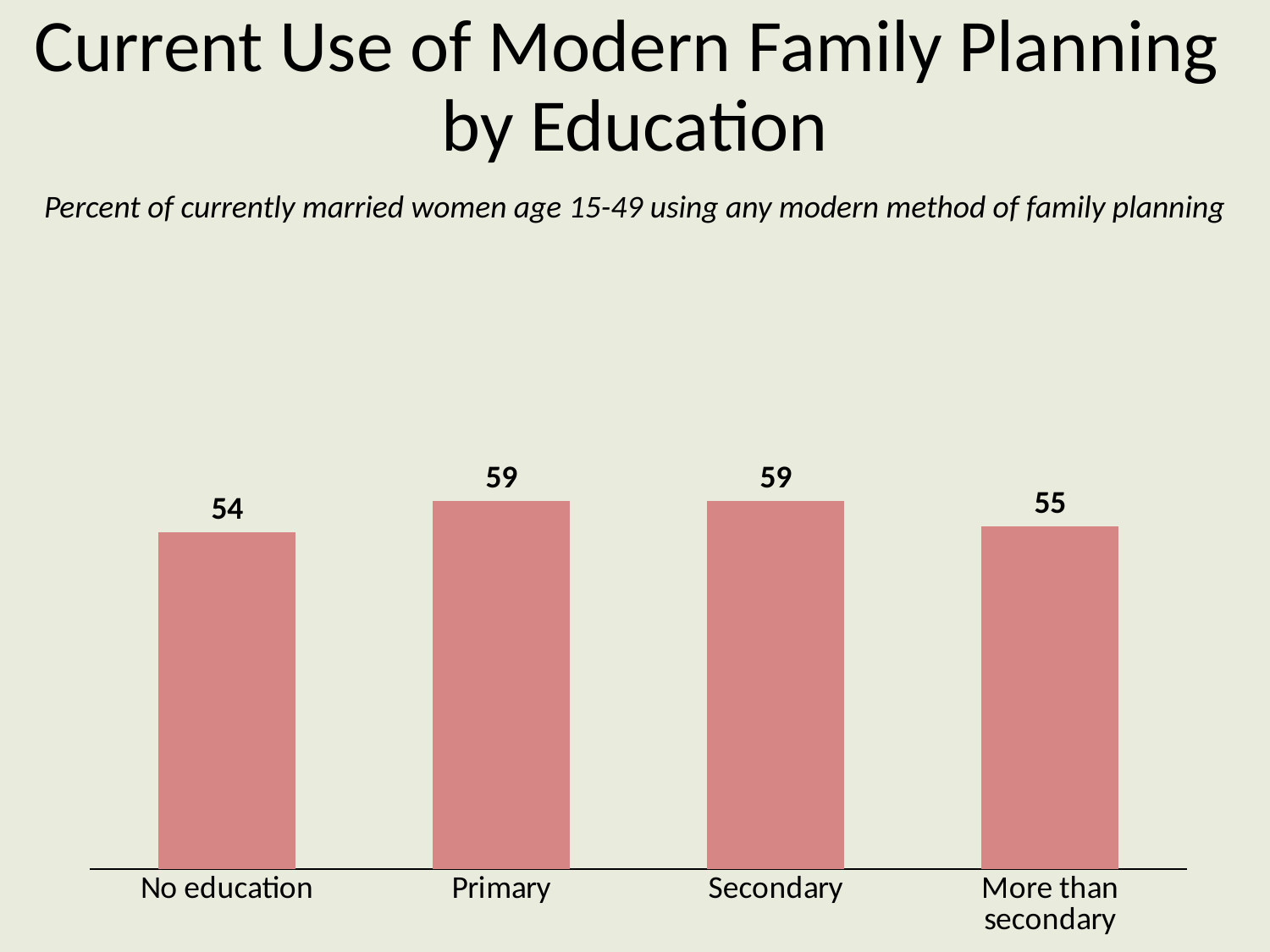

# Current Use of Modern Family Planning by Education
Percent of currently married women age 15-49 using any modern method of family planning

### Chart

| Category | Column1 |
|---|---|
| No education | 54.0 |
| Primary | 59.0 |
| Secondary | 59.0 |
| More than secondary | 55.0 |